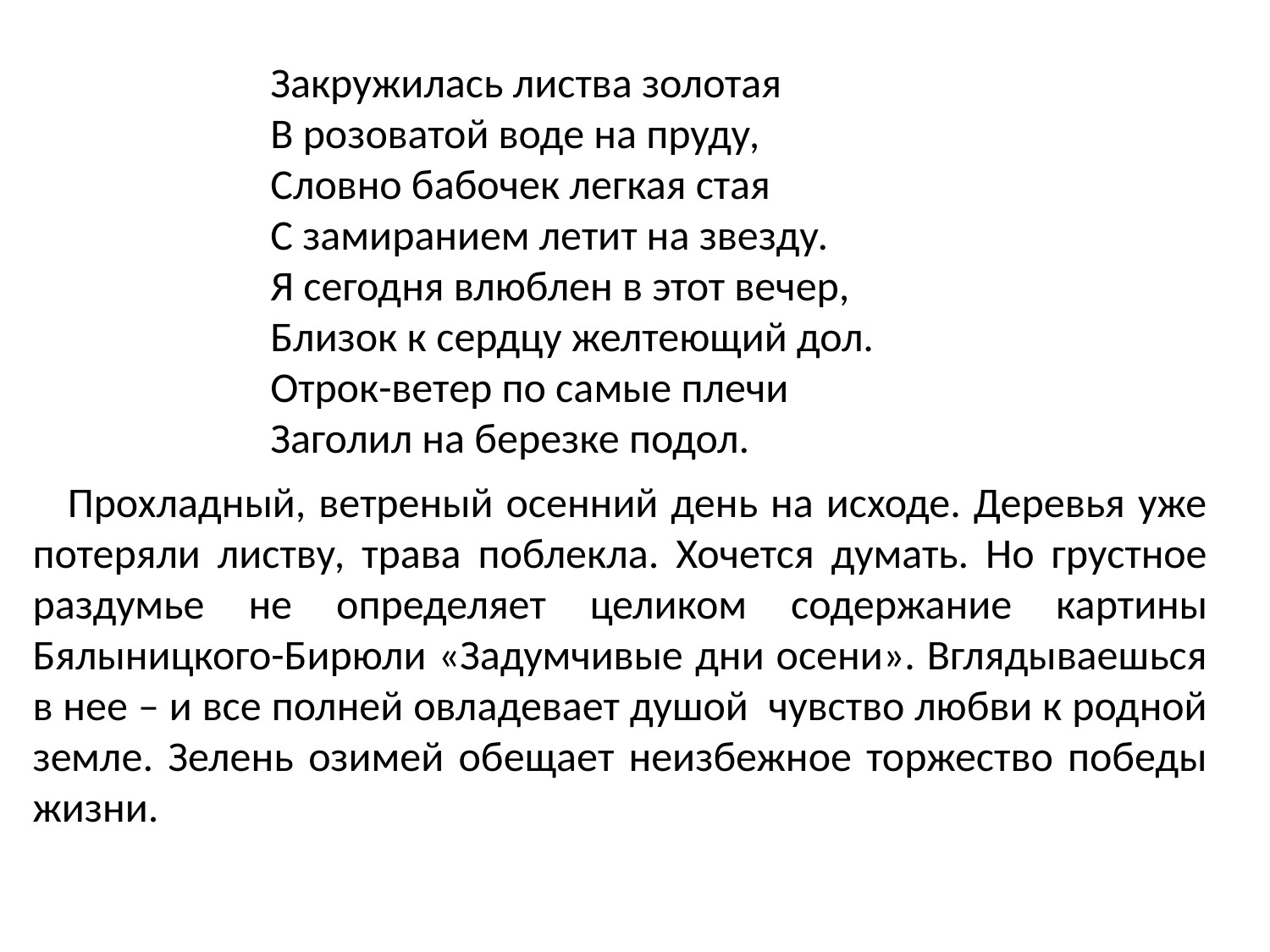

Закружилась листва золотая
В розоватой воде на пруду,
Словно бабочек легкая стая
С замиранием летит на звезду.
Я сегодня влюблен в этот вечер,
Близок к сердцу желтеющий дол.
Отрок-ветер по самые плечи
Заголил на березке подол.

    Прохладный, ветреный осенний день на исходе. Деревья уже потеряли листву, трава поблекла. Хочется думать. Но грустное раздумье не определяет целиком содержание картины Бялыницкого-Бирюли «Задумчивые дни осени». Вглядываешься в нее – и все полней овладевает душой  чувство любви к родной земле. Зелень озимей обещает неизбежное торжество победы жизни.